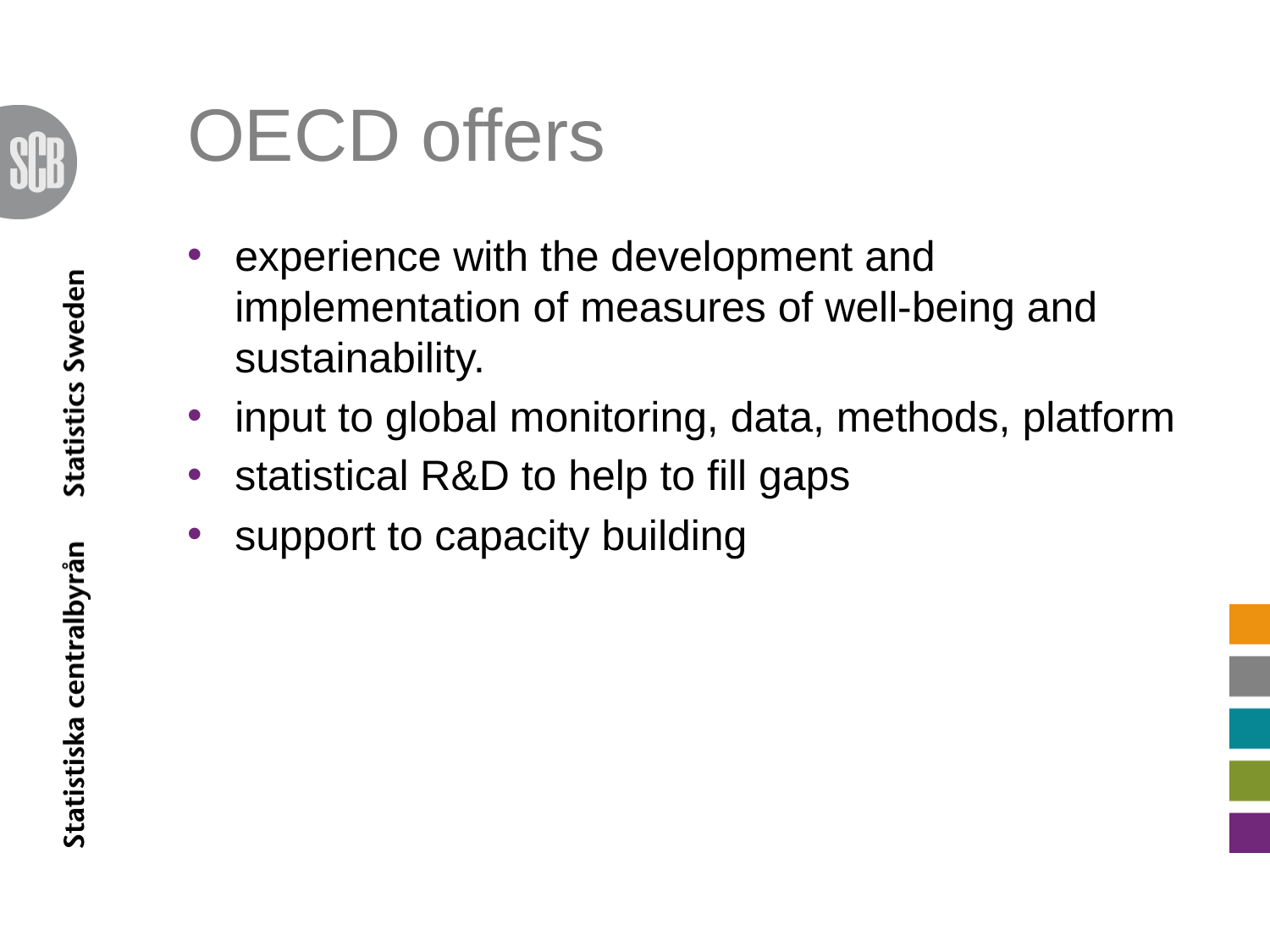

# OECD offers
experience with the development and implementation of measures of well-being and sustainability.
input to global monitoring, data, methods, platform
statistical R&D to help to fill gaps
support to capacity building